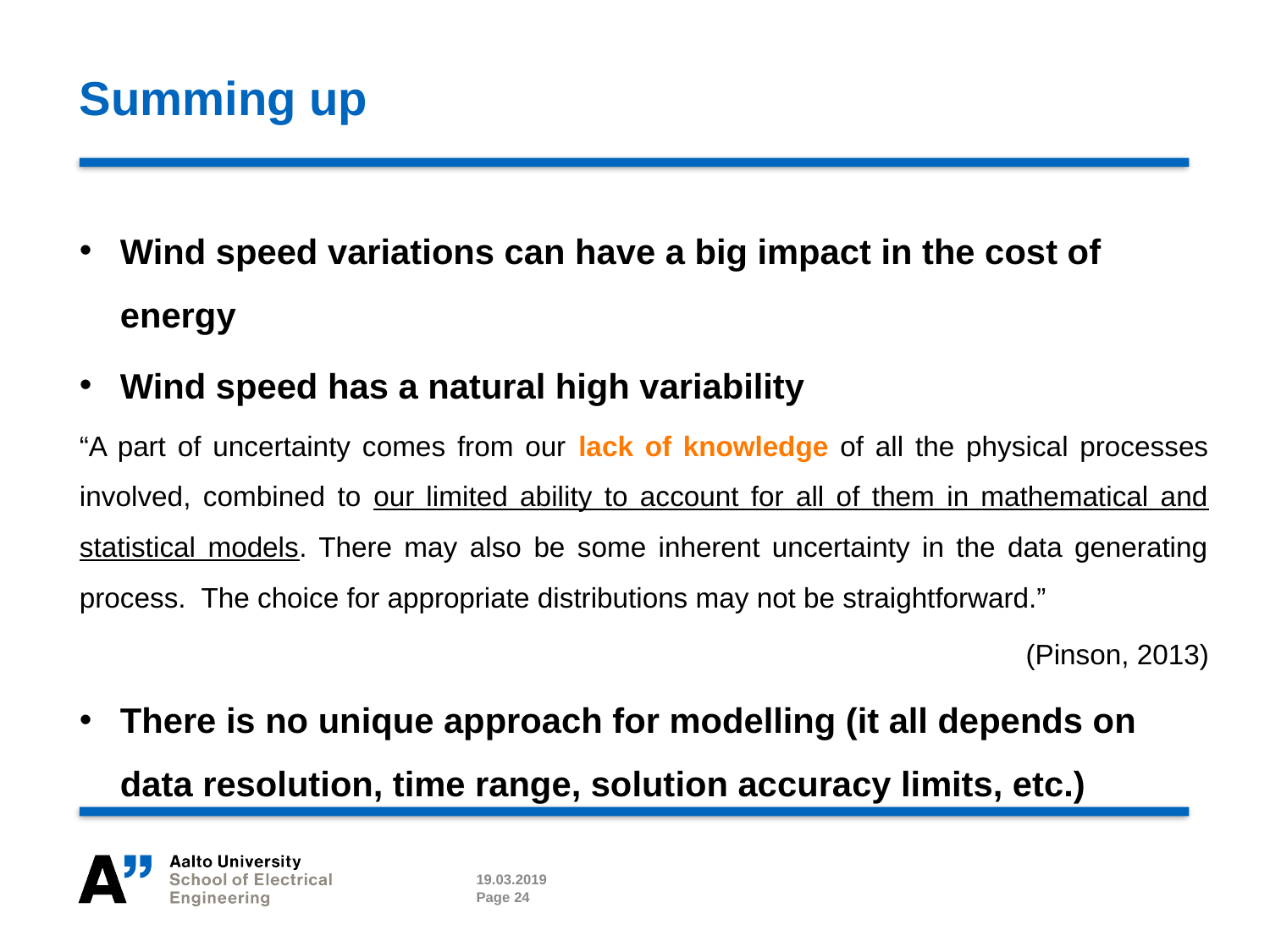

# Summing up
Wind speed variations can have a big impact in the cost of energy
Wind speed has a natural high variability
“A part of uncertainty comes from our lack of knowledge of all the physical processes involved, combined to our limited ability to account for all of them in mathematical and statistical models. There may also be some inherent uncertainty in the data generating process.  The choice for appropriate distributions may not be straightforward.”
(Pinson, 2013)
There is no unique approach for modelling (it all depends on data resolution, time range, solution accuracy limits, etc.)

19.03.2019
Page 24